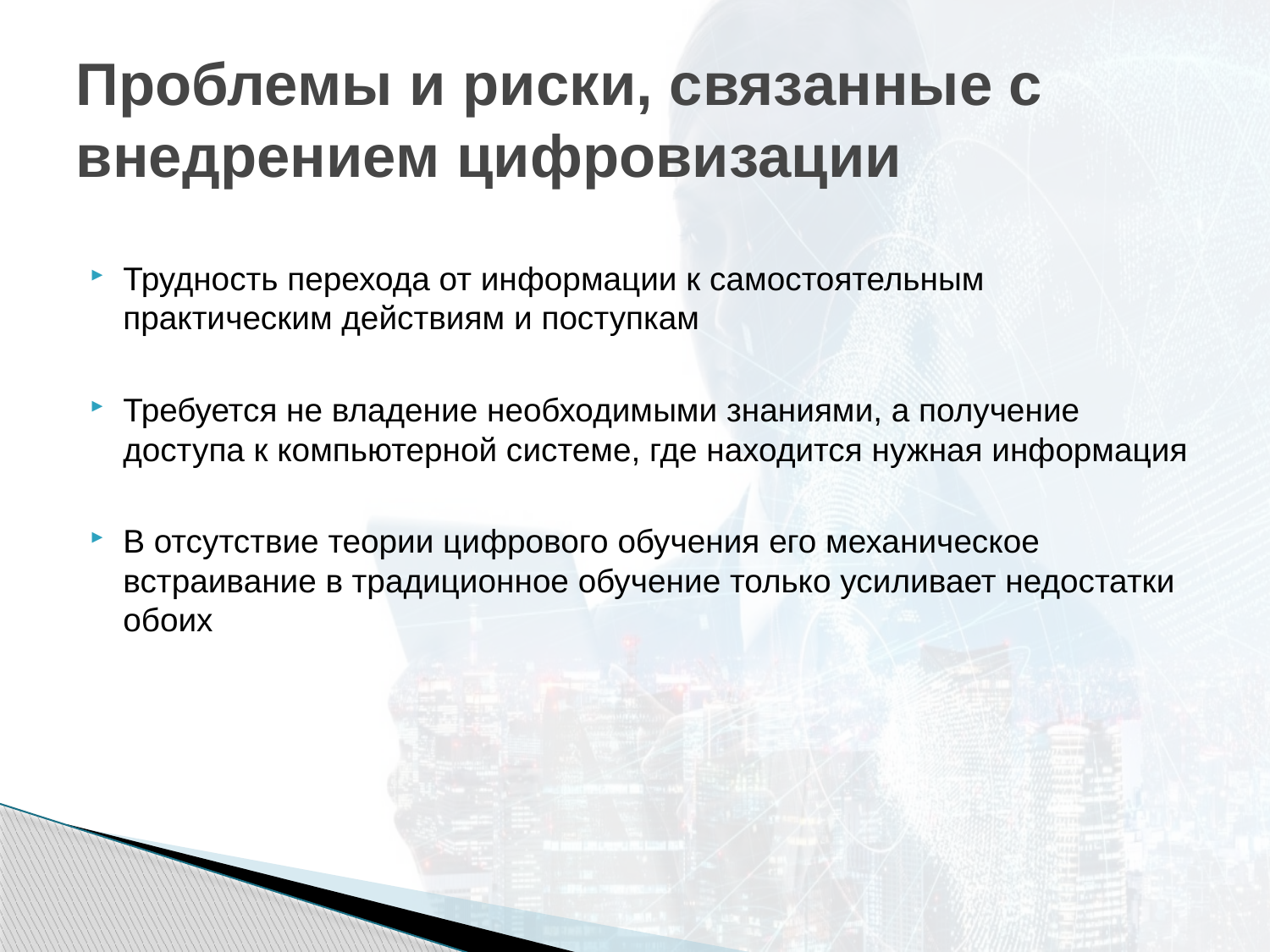

# Проблемы и риски, связанные с внедрением цифровизации

Трудность перехода от информации к самостоятельным практическим действиям и поступкам

Требуется не владение необходимыми знаниями, а получение доступа к компьютерной системе, где находится нужная информация

В отсутствие теории цифрового обучения его механическое встраивание в традиционное обучение только усиливает недостатки обоих